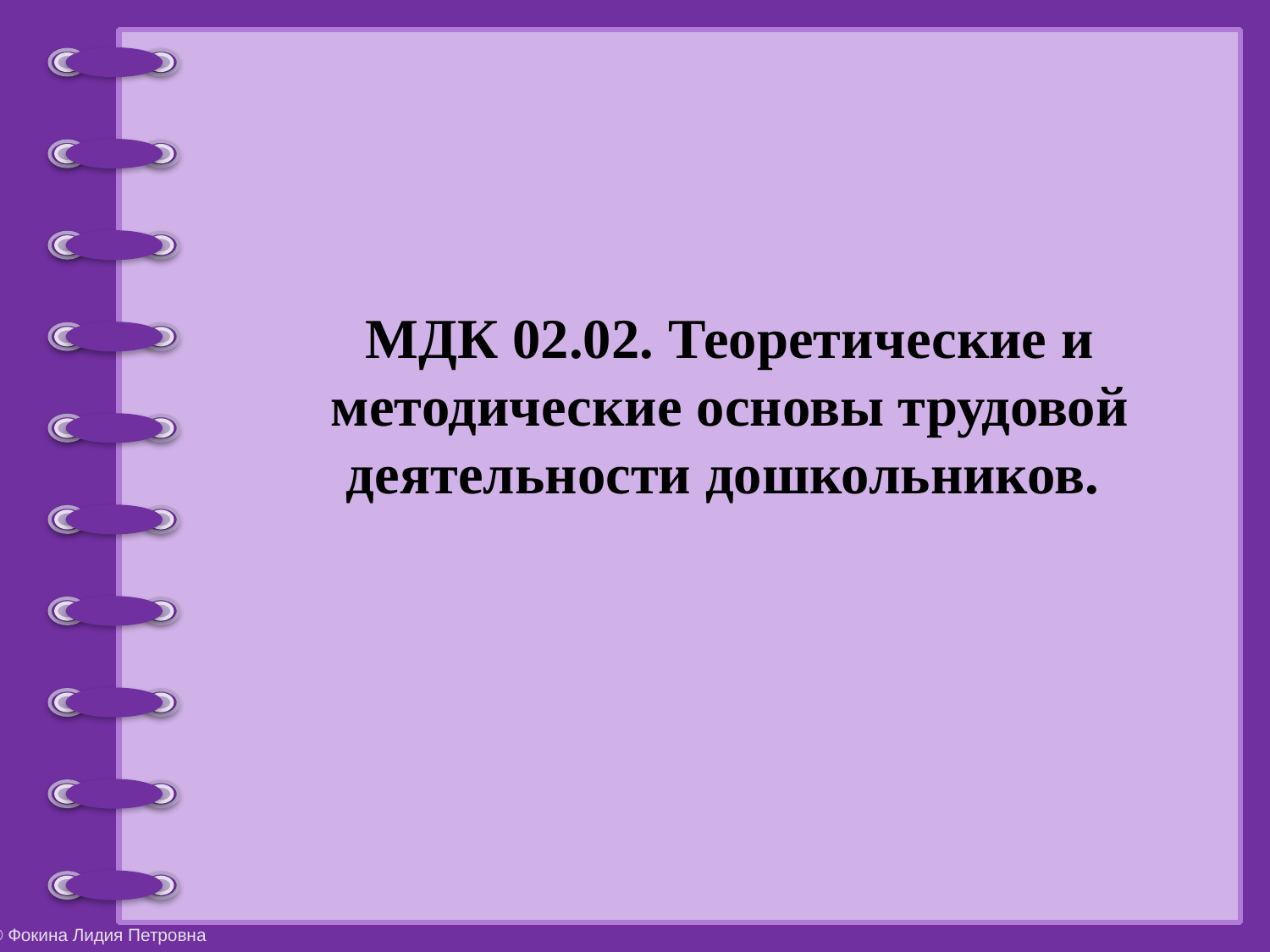

МДК 02.02. Теоретические и методические основы трудовой деятельности дошкольников.